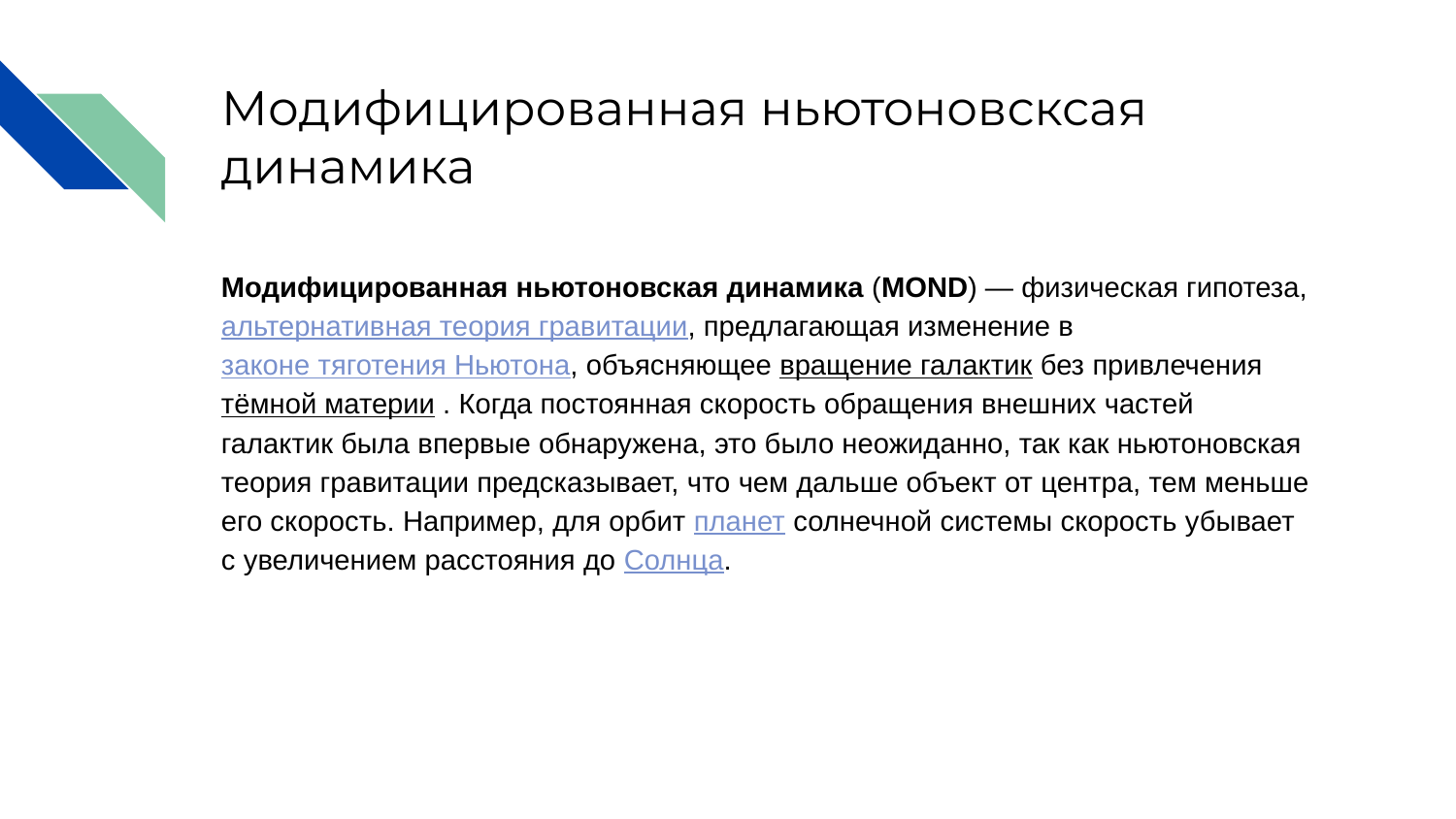

# Модифицированная ньютоновсксая динамика

Модифицированная ньютоновская динамика (MOND) — физическая гипотеза, альтернативная теория гравитации, предлагающая изменение в законе тяготения Ньютона, объясняющее вращение галактик без привлечения тёмной материи . Когда постоянная скорость обращения внешних частей галактик была впервые обнаружена, это было неожиданно, так как ньютоновская теория гравитации предсказывает, что чем дальше объект от центра, тем меньше его скорость. Например, для орбит планет солнечной системы скорость убывает с увеличением расстояния до Солнца.